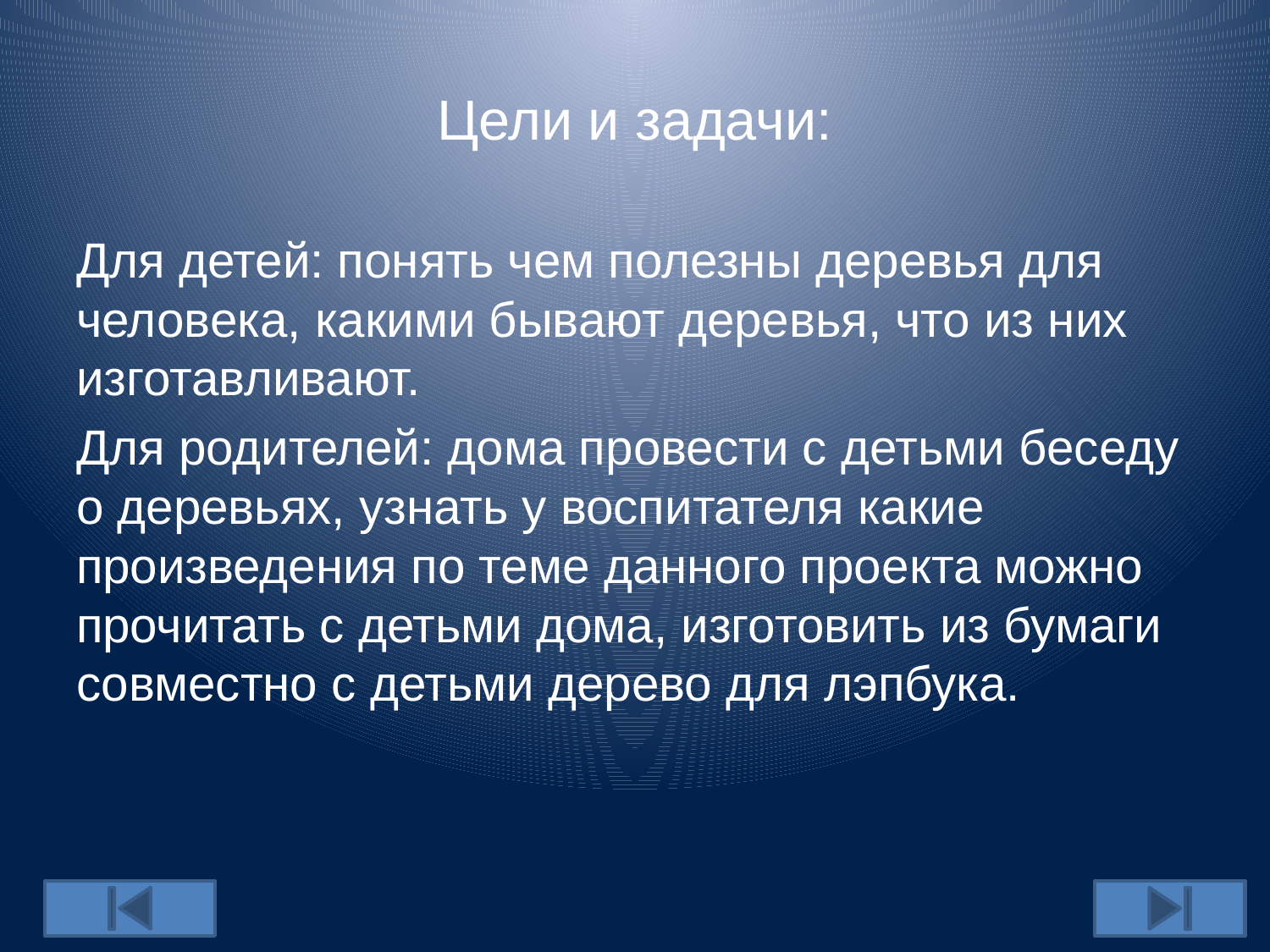

# Цели и задачи:
Для детей: понять чем полезны деревья для человека, какими бывают деревья, что из них изготавливают.
Для родителей: дома провести с детьми беседу о деревьях, узнать у воспитателя какие произведения по теме данного проекта можно прочитать с детьми дома, изготовить из бумаги совместно с детьми дерево для лэпбука.